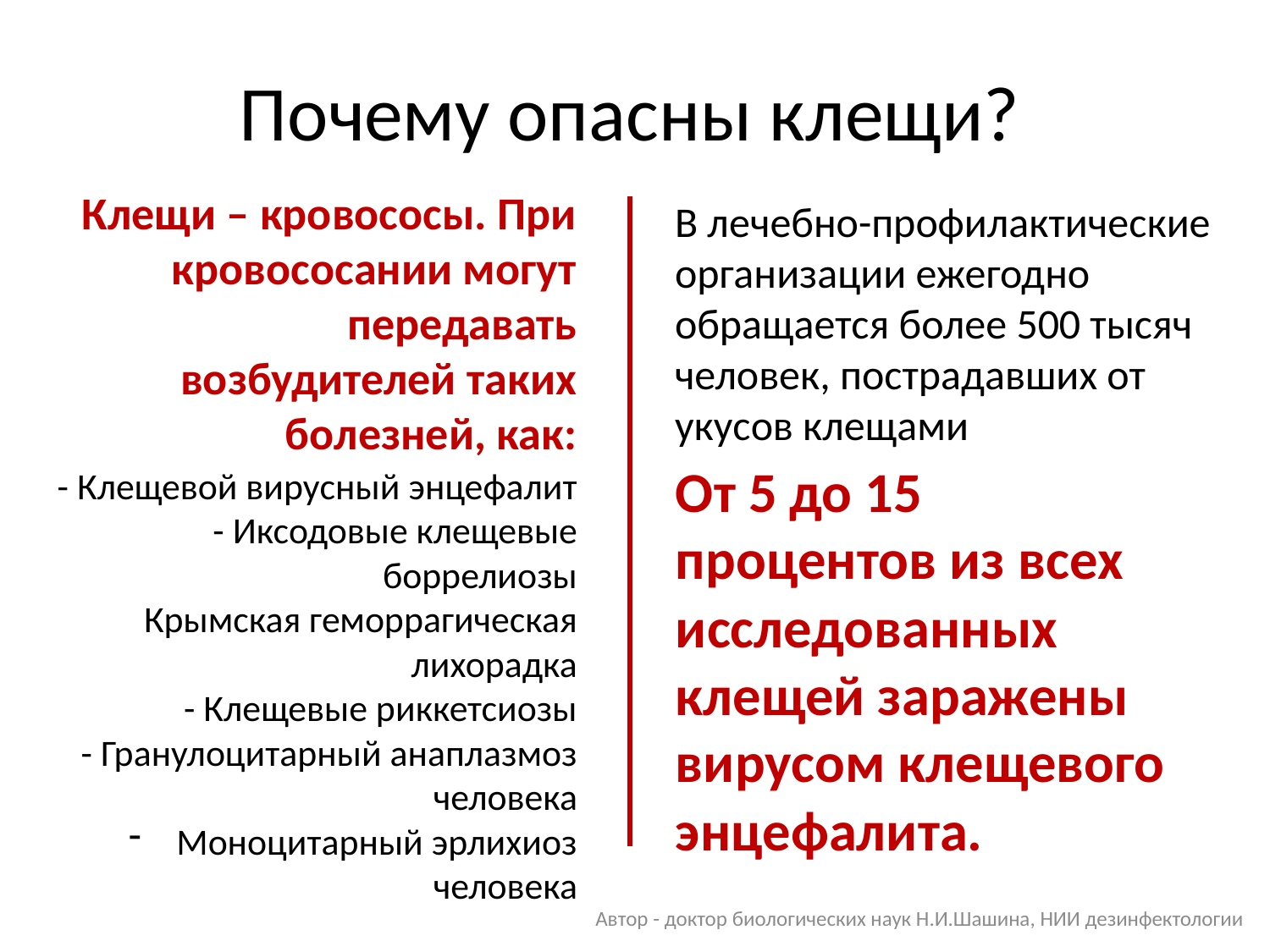

Почему опасны клещи?
Клещи – кровососы. При кровососании могут передавать возбудителей таких болезней, как:
В лечебно-профилактические организации ежегодно обращается более 500 тысяч человек, пострадавших от укусов клещами
От 5 до 15 процентов из всех исследованных клещей заражены вирусом клещевого энцефалита.
- Клещевой вирусный энцефалит
- Иксодовые клещевые боррелиозы
Крымская геморрагическая лихорадка
- Клещевые риккетсиозы
- Гранулоцитарный анаплазмоз человека
Моноцитарный эрлихиоз человека
Автор - доктор биологических наук Н.И.Шашина, НИИ дезинфектологии